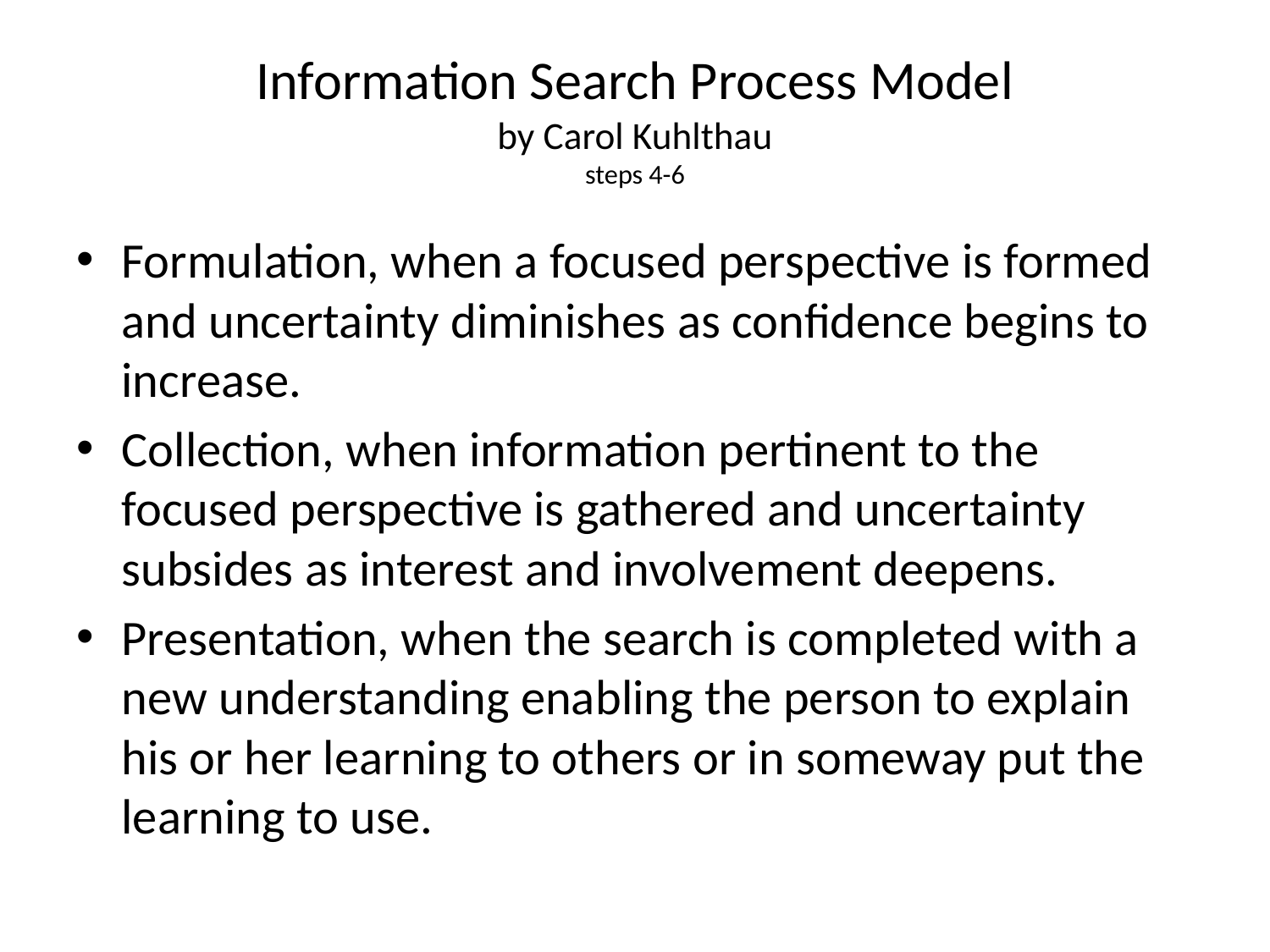

# Information Search Process Model by Carol Kuhlthau steps 4-6
Formulation, when a focused perspective is formed and uncertainty diminishes as confidence begins to increase.
Collection, when information pertinent to the focused perspective is gathered and uncertainty subsides as interest and involvement deepens.
Presentation, when the search is completed with a new understanding enabling the person to explain his or her learning to others or in someway put the learning to use.